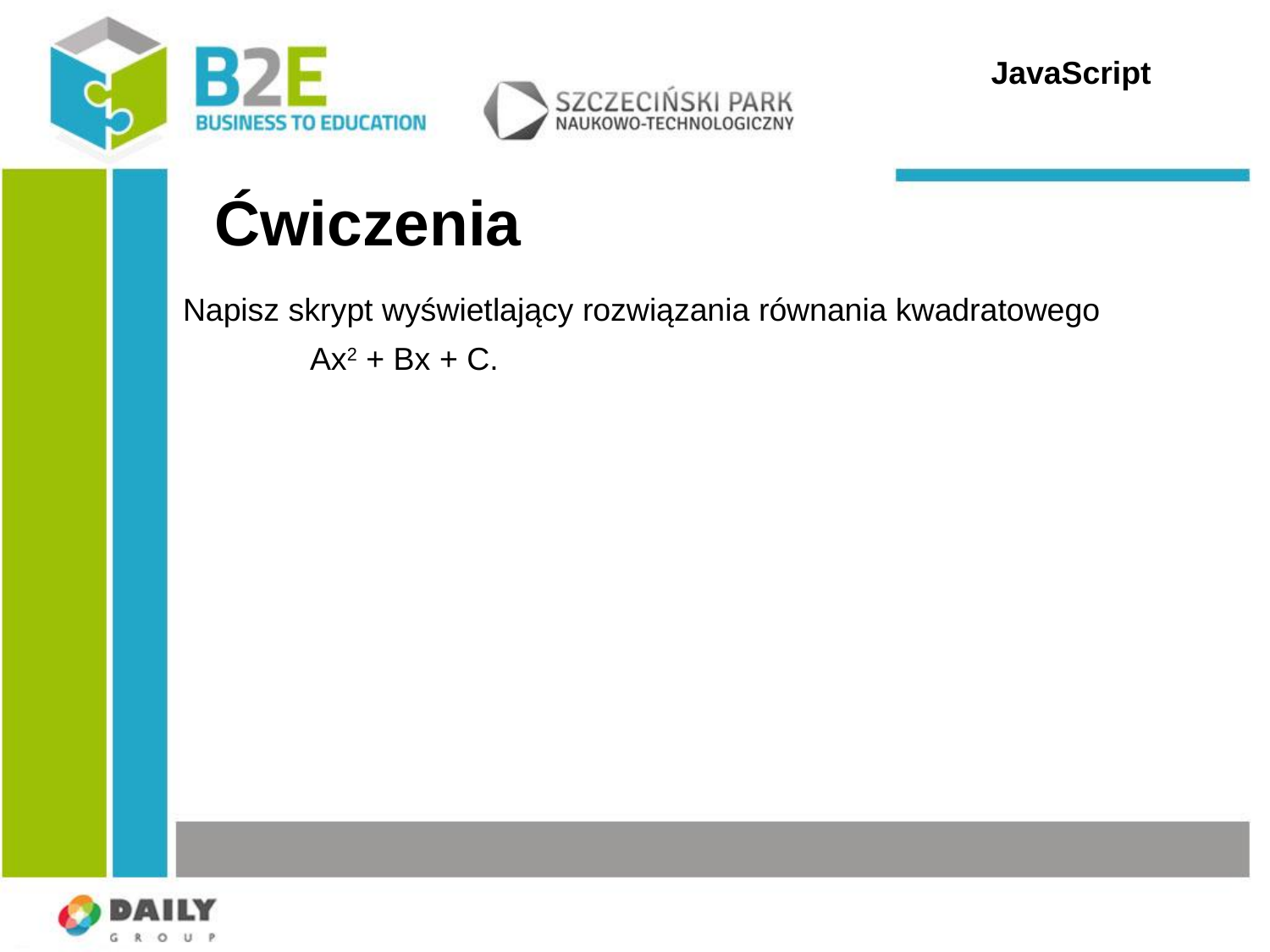

JavaScript
Ćwiczenia
Napisz skrypt wyświetlający rozwiązania równania kwadratowego
	Ax2 + Bx + C.